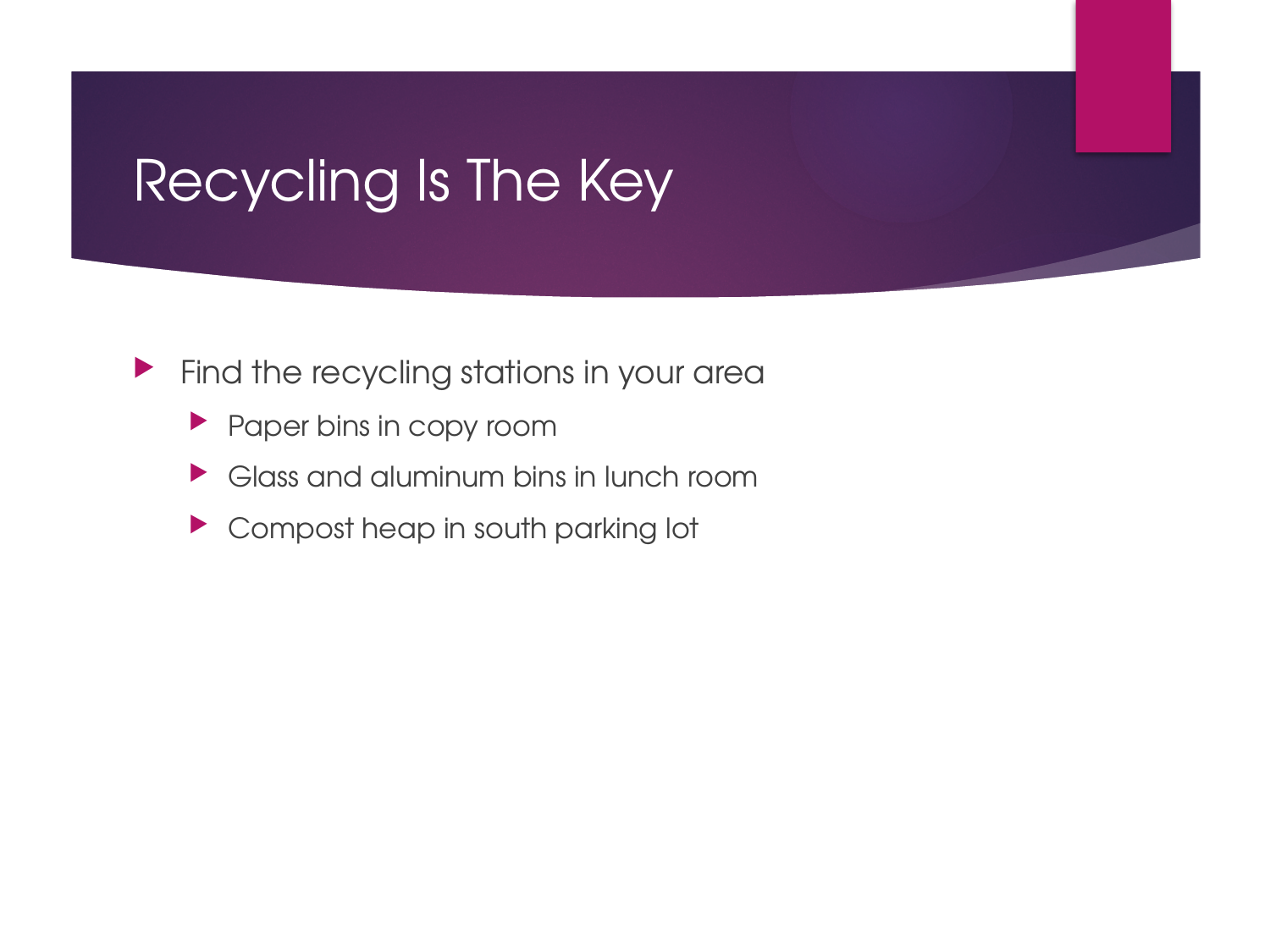

# Recycling Is The Key
Find the recycling stations in your area
Paper bins in copy room
Glass and aluminum bins in lunch room
Compost heap in south parking lot